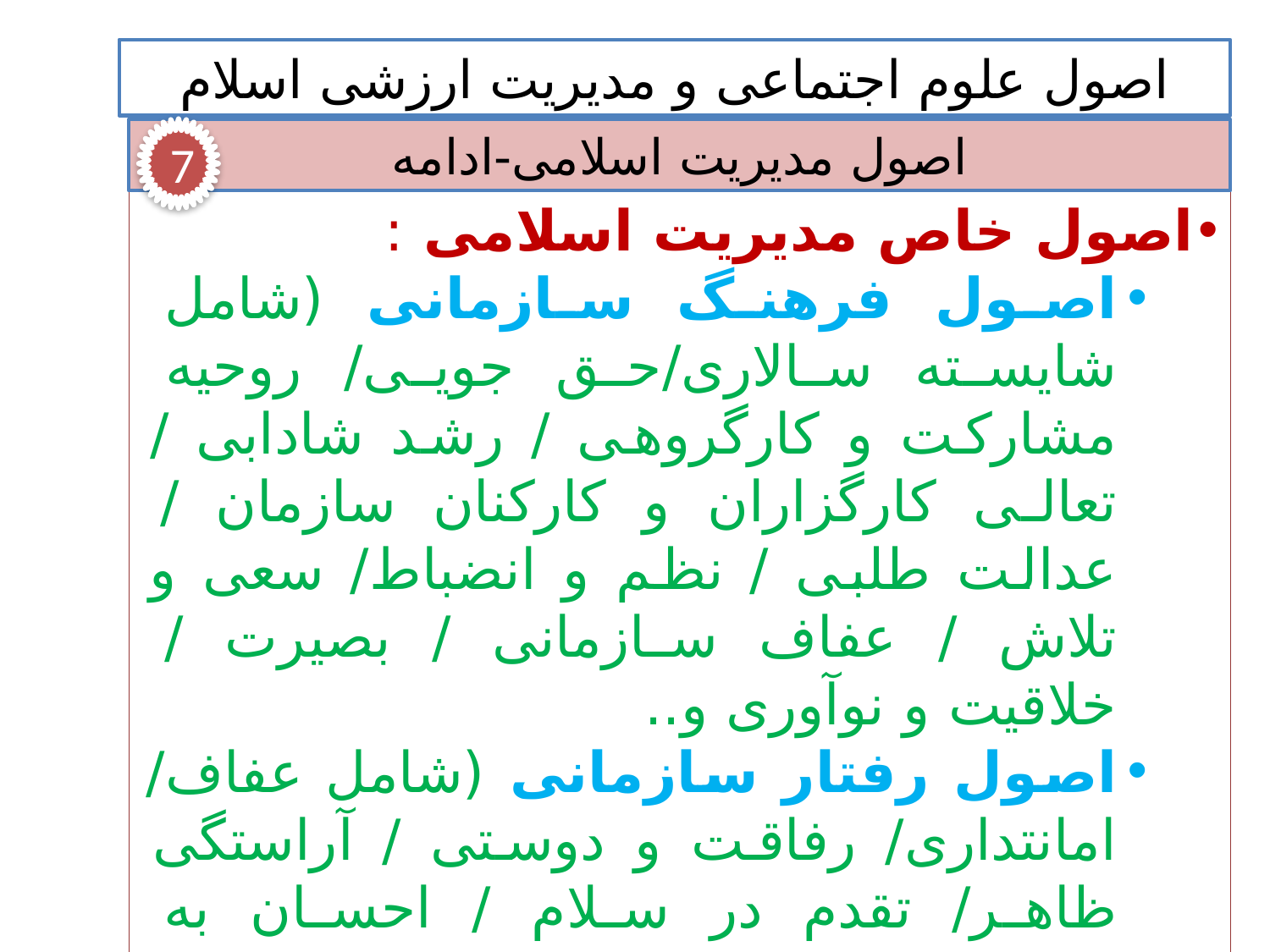

اصول علوم اجتماعی و مدیریت ارزشی اسلام
اصول مدیریت اسلامی-ادامه
7
اصول خاص مدیریت اسلامی :
اصول فرهنگ سازمانی (شامل شایسته سالاری/حق جویی/ روحیه مشارکت و کارگروهی / رشد شادابی / تعالی کارگزاران و کارکنان سازمان / عدالت طلبی / نظم و انضباط/ سعی و تلاش / عفاف سازمانی / بصیرت / خلاقیت و نوآوری و..
اصول رفتار سازمانی (شامل عفاف/ امانتداری/ رفاقت و دوستی / آراستگی ظاهر/ تقدم در سلام / احسان به زیردستان / رعایت اقتدار/ اعتماد به دیگران / رعایت وقت / اغماض/عفو و بخشش/ وفای به عهد/اعتدال و ....